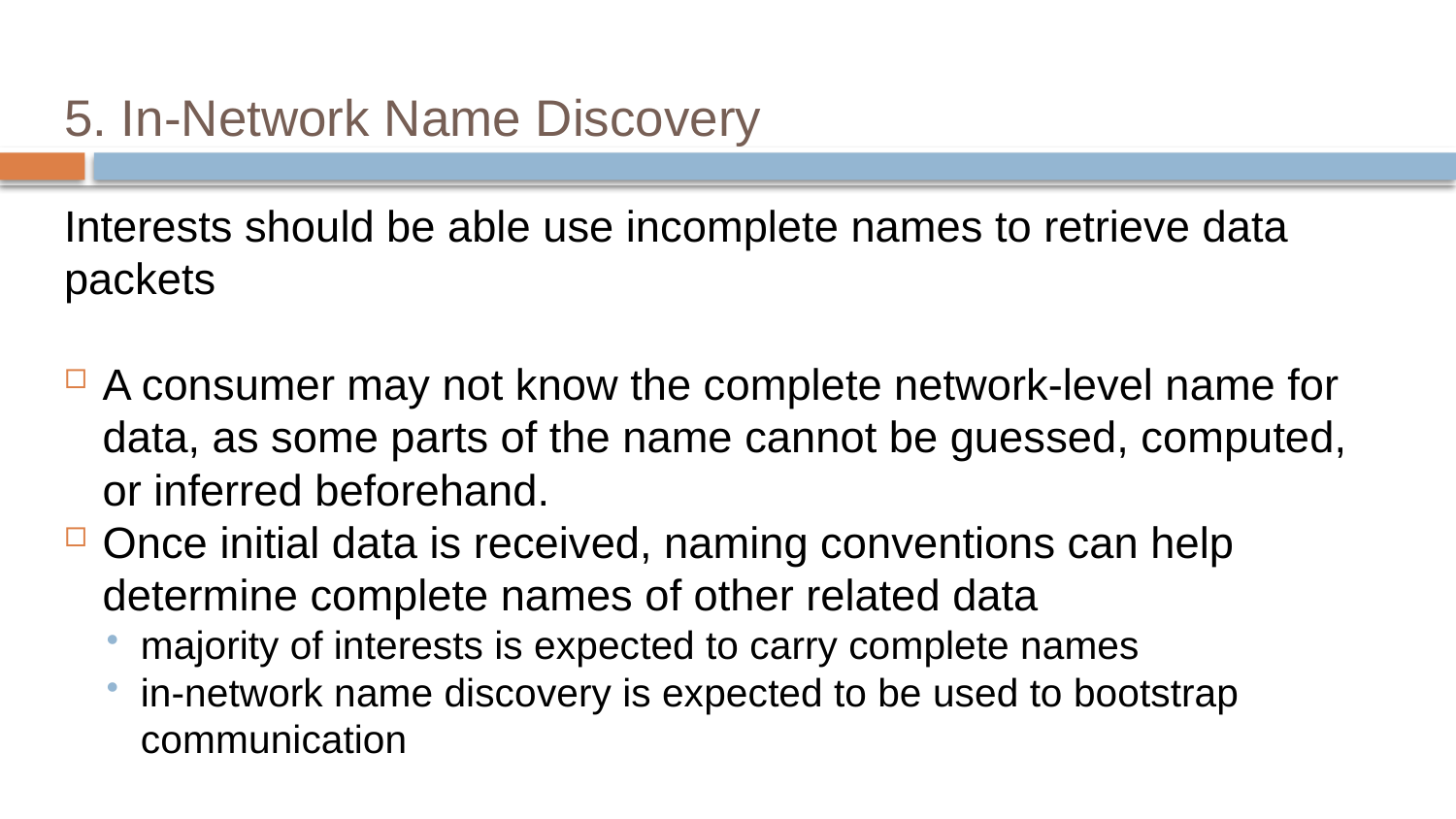

# 5. In-Network Name Discovery
Interests should be able use incomplete names to retrieve data packets

A consumer may not know the complete network-level name for data, as some parts of the name cannot be guessed, computed, or inferred beforehand.
Once initial data is received, naming conventions can help determine complete names of other related data
majority of interests is expected to carry complete names
in-network name discovery is expected to be used to bootstrap communication

7